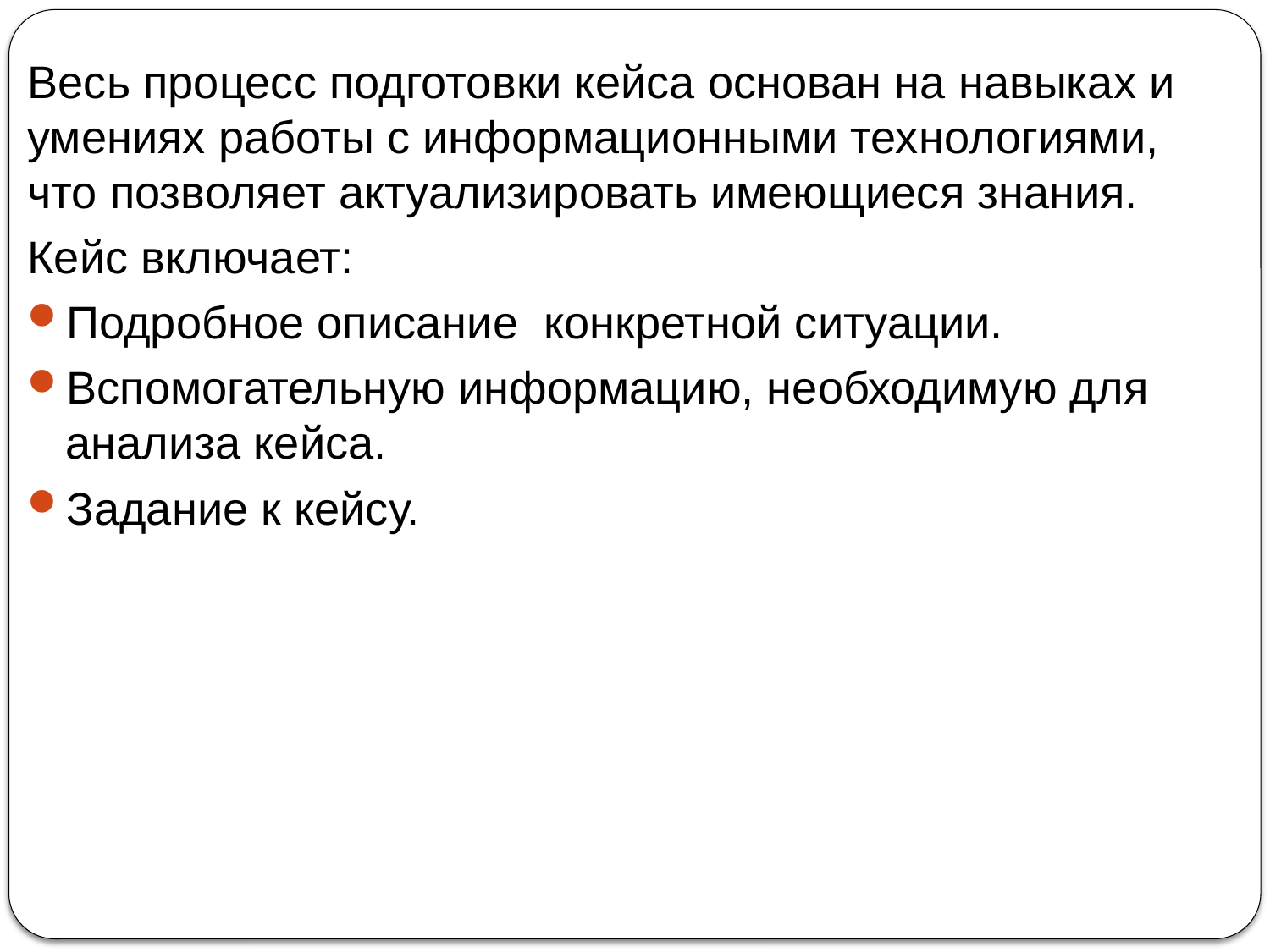

Весь процесс подготовки кейса основан на навыках и умениях работы с информационными технологиями, что позволяет актуализировать имеющиеся знания.
Кейс включает:
Подробное описание  конкретной ситуации.
Вспомогательную информацию, необходимую для анализа кейса.
Задание к кейсу.